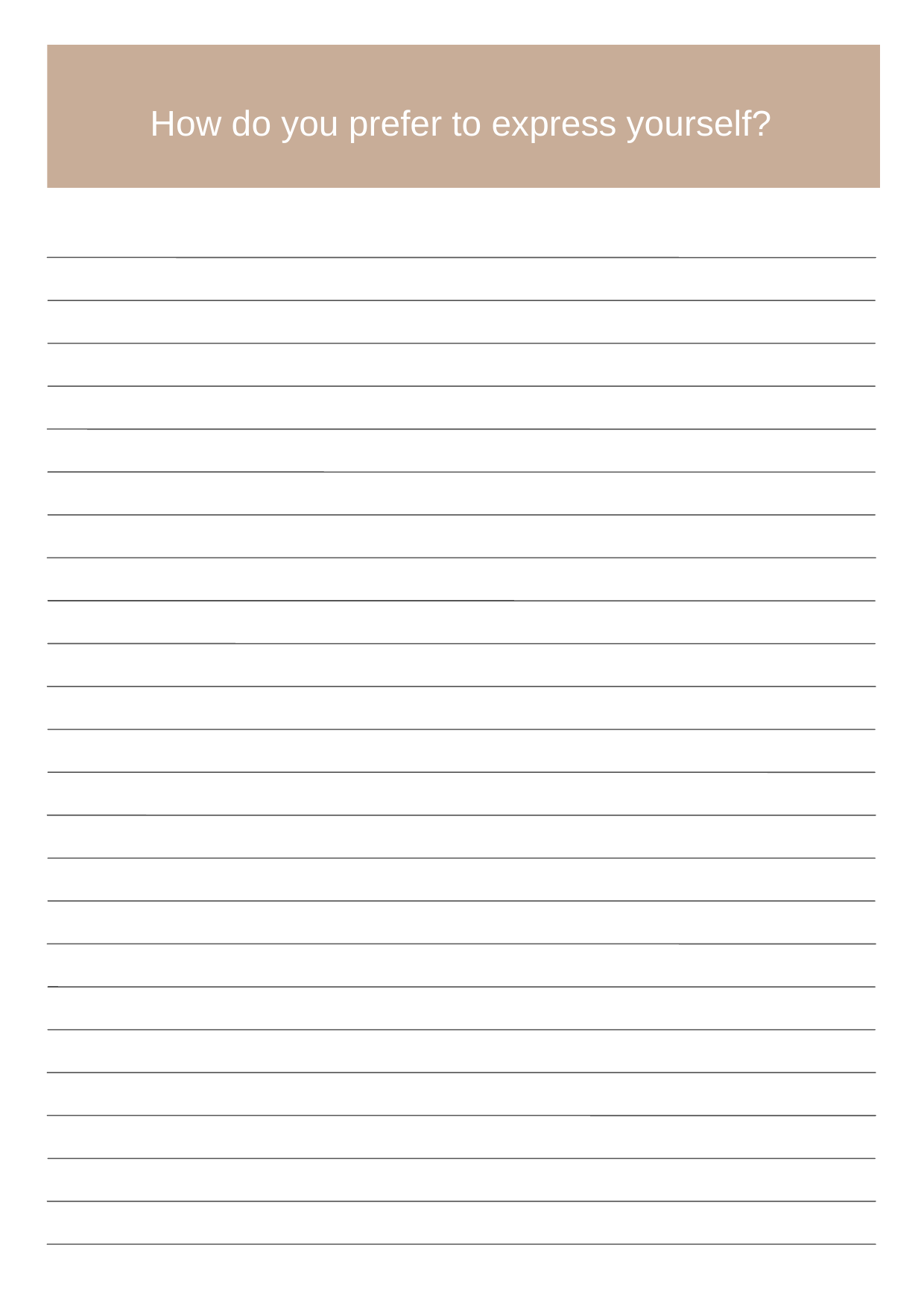

How do you prefer to express yourself?